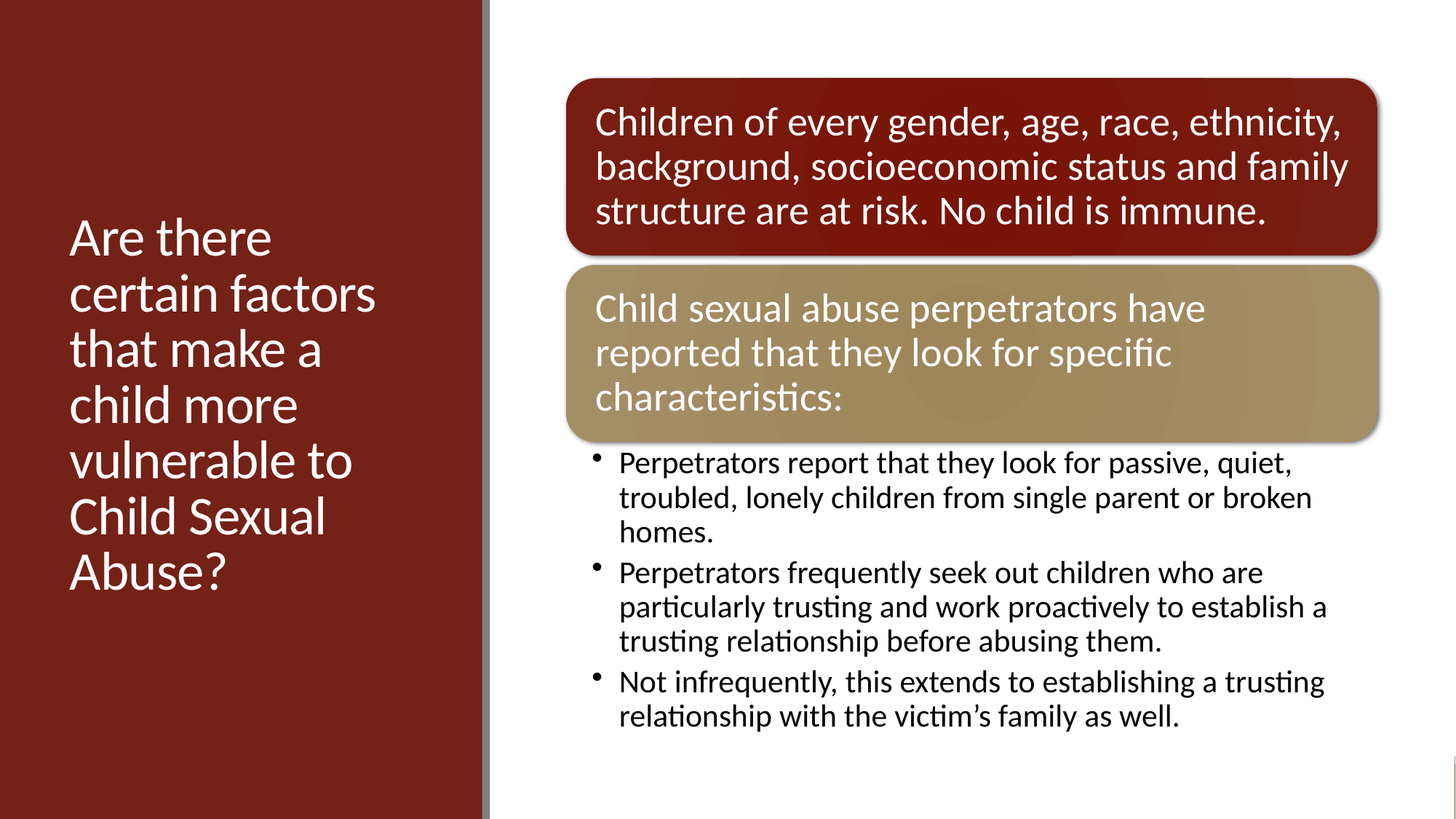

# Are there certain factors that make a child more vulnerable to Child Sexual Abuse?
Children of every gender, age, race, ethnicity, background, socioeconomic status and family structure are at risk. No child is immune.
Child sexual abuse perpetrators have reported that they look for specific characteristics:
Perpetrators report that they look for passive, quiet, troubled, lonely children from single parent or broken homes.
Perpetrators frequently seek out children who are particularly trusting and work proactively to establish a trusting relationship before abusing them.
Not infrequently, this extends to establishing a trusting relationship with the victim’s family as well.